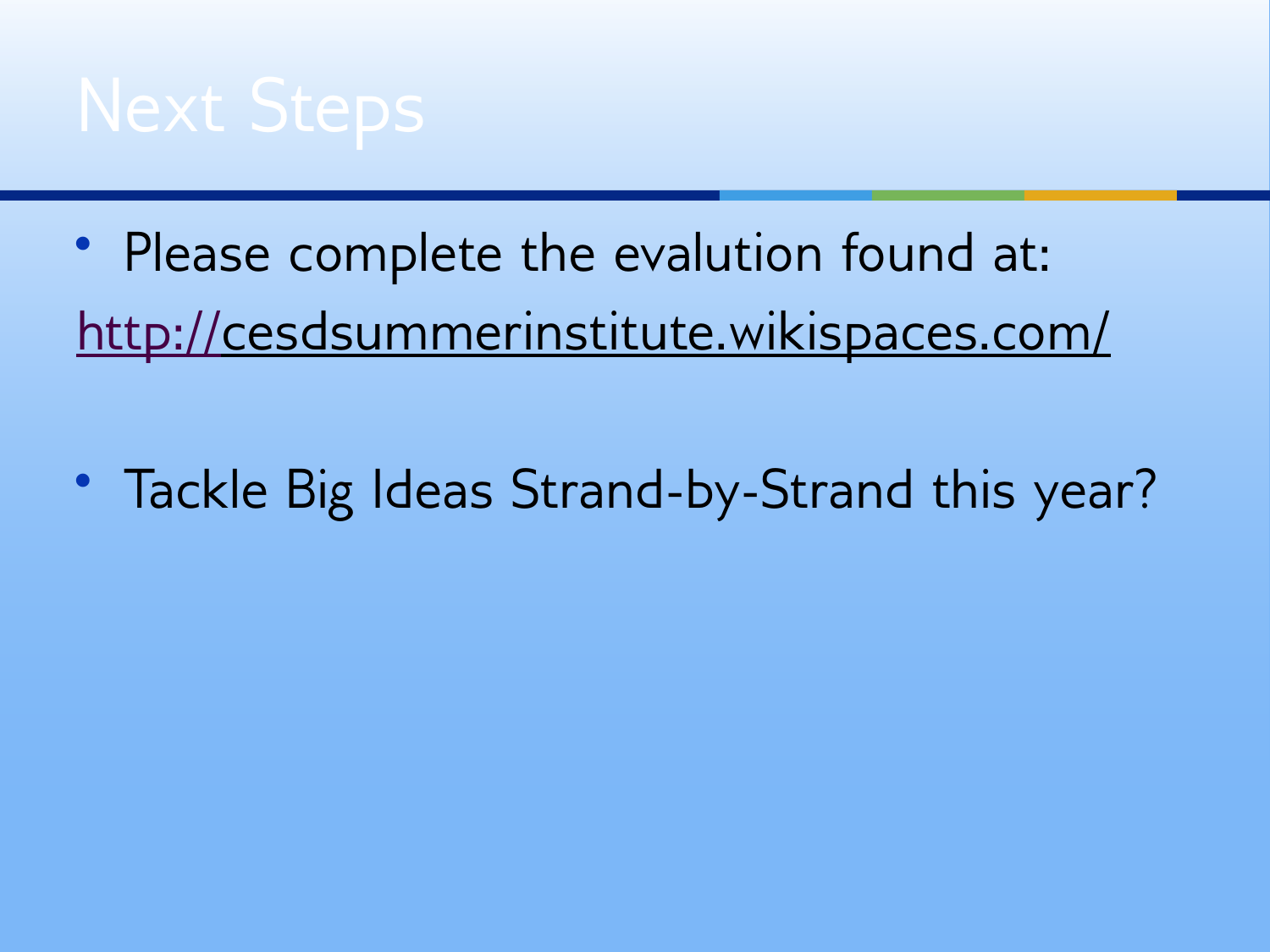

# Next Steps
Please complete the evalution found at:
http://cesdsummerinstitute.wikispaces.com/

Tackle Big Ideas Strand-by-Strand this year?